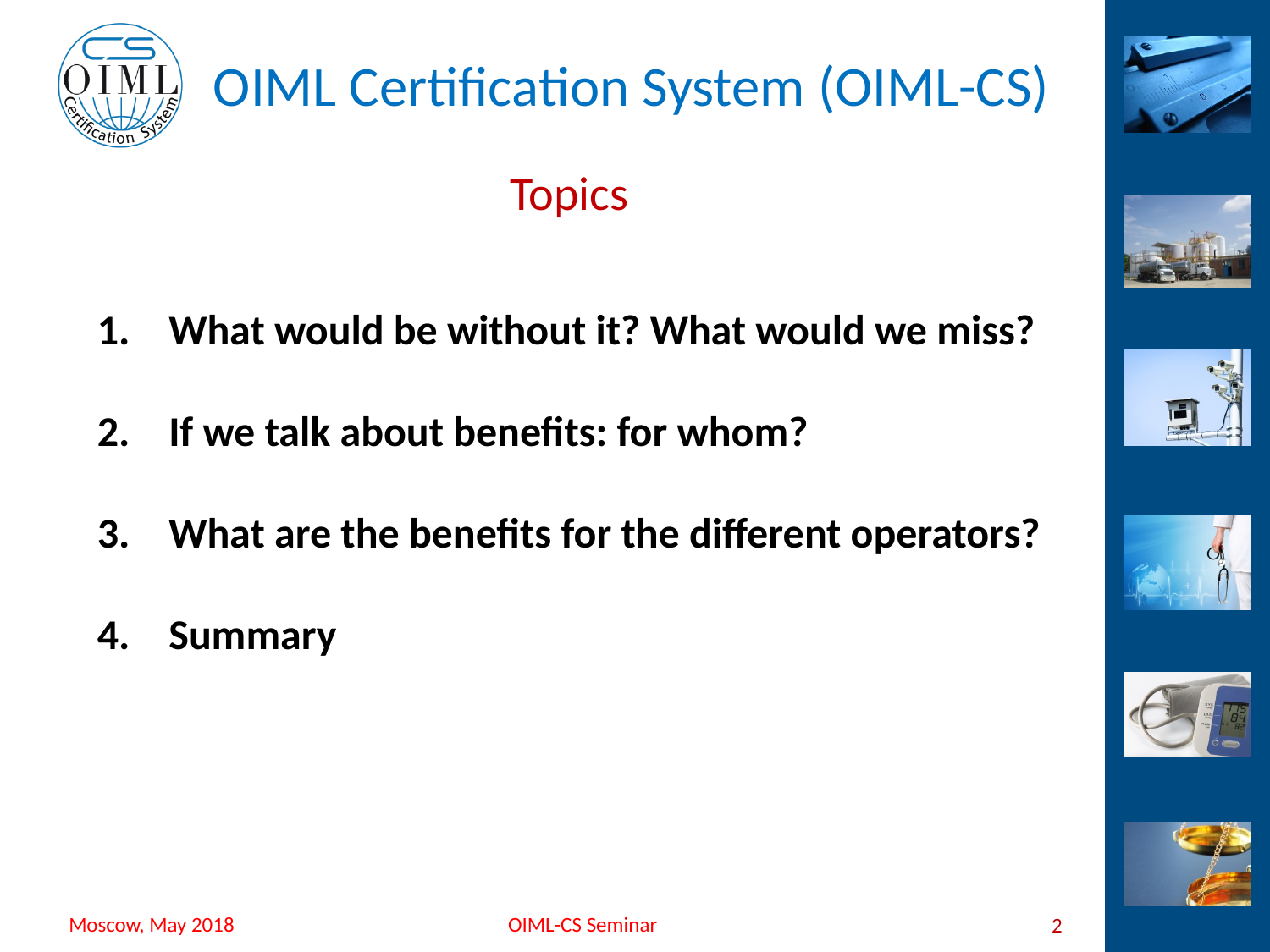

# Topics
What would be without it? What would we miss?
If we talk about benefits: for whom?
What are the benefits for the different operators?

Summary

2